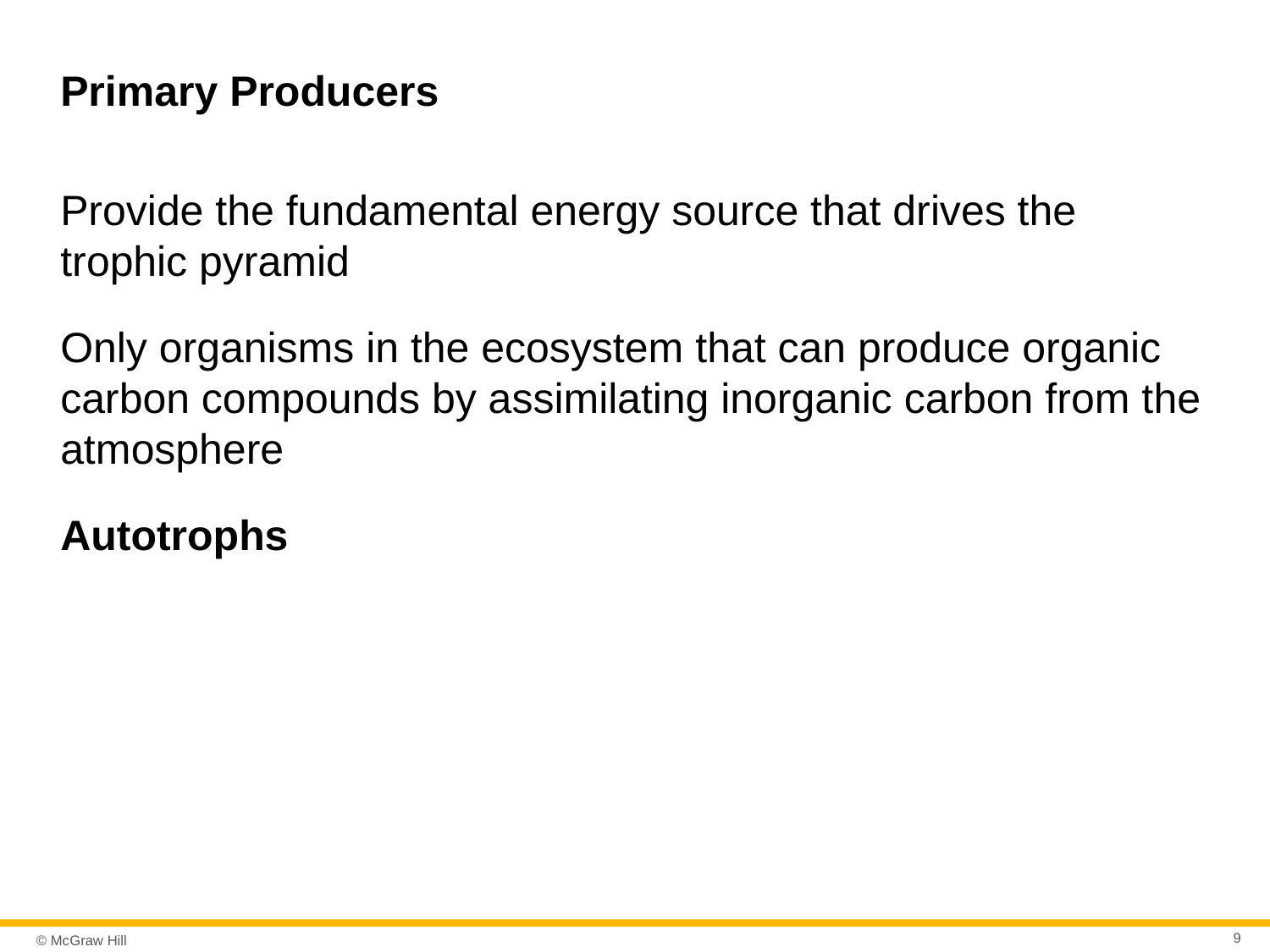

# Primary Producers
Provide the fundamental energy source that drives the trophic pyramid
Only organisms in the ecosystem that can produce organic carbon compounds by assimilating inorganic carbon from the atmosphere
Autotrophs